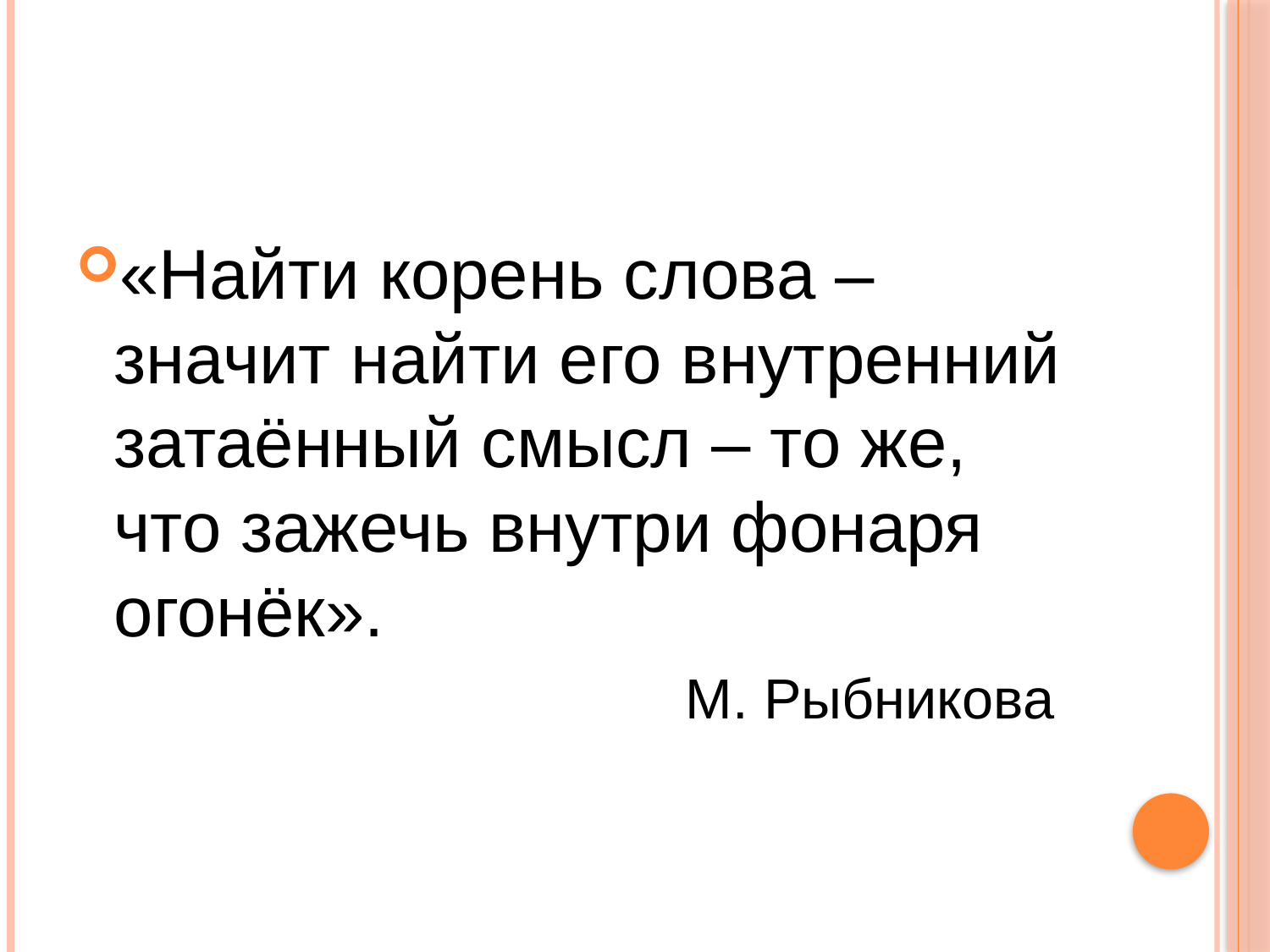

#
«Найти корень слова – значит найти его внутренний  затаённый смысл – то же, что зажечь внутри фонаря огонёк».
			М. Рыбникова